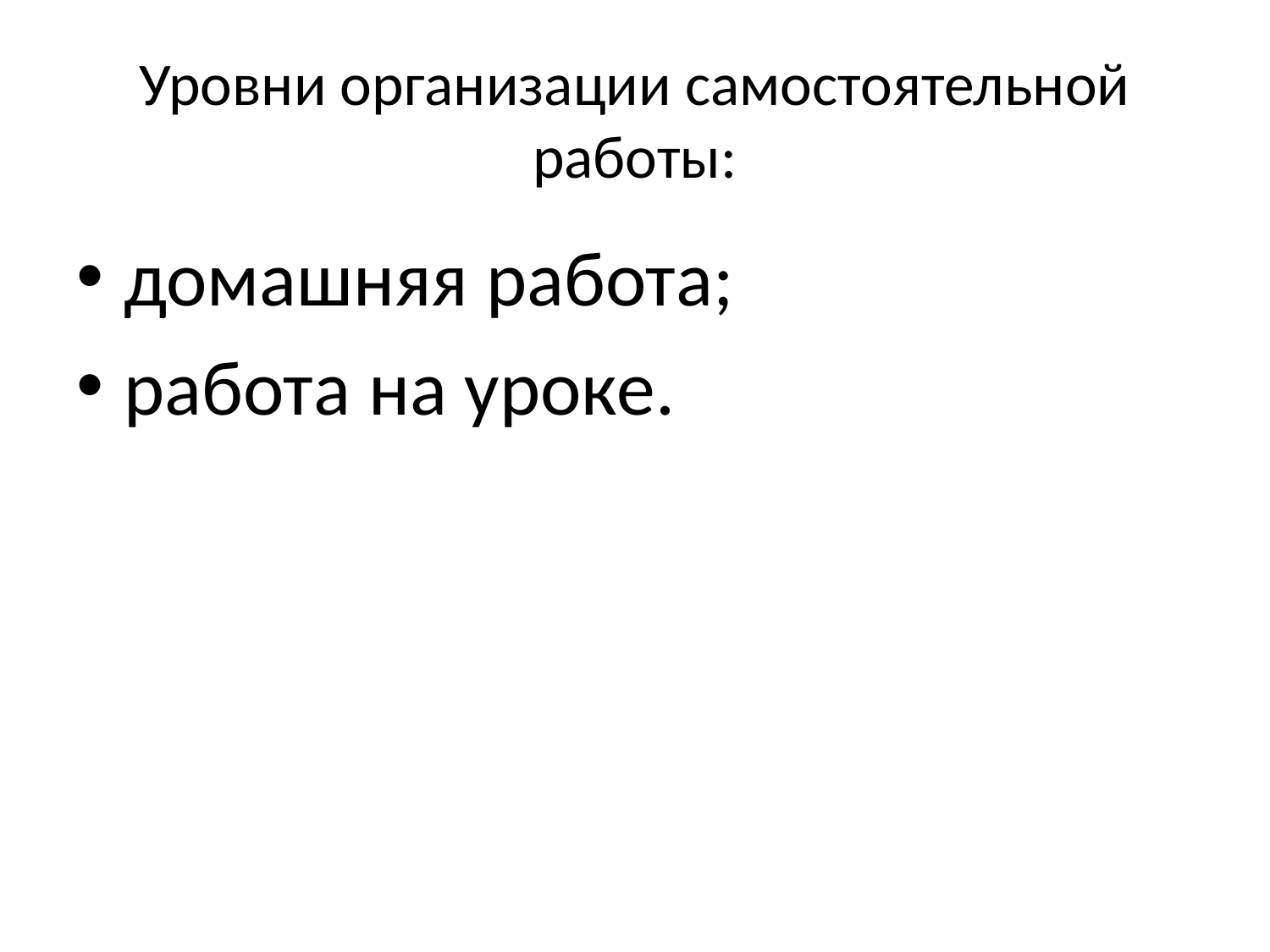

# Уровни организации самостоятельной работы:
домашняя работа;
работа на уроке.